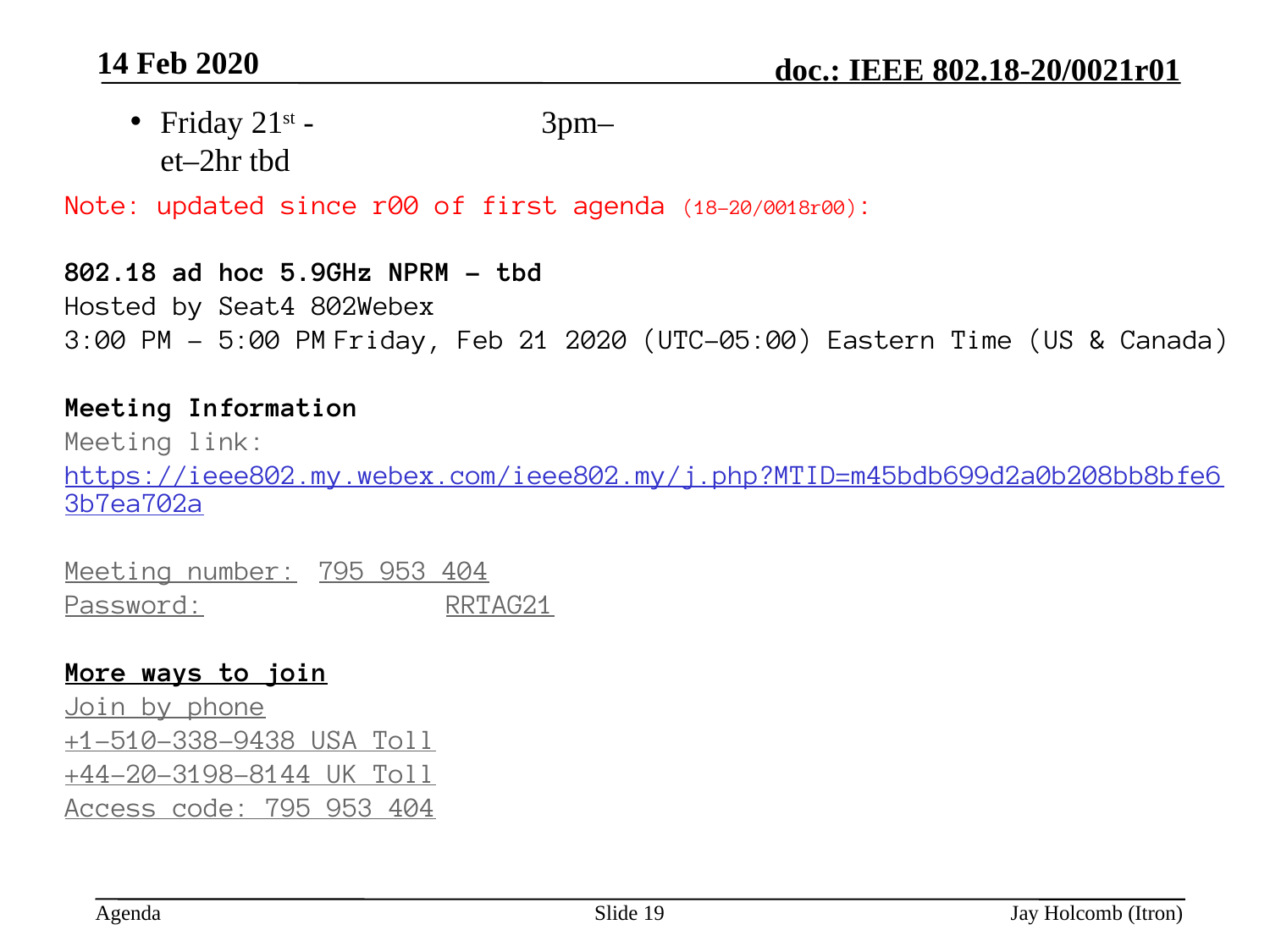

14 Feb 2020
Friday 21st - 		3pm–et–2hr tbd
Note: updated since r00 of first agenda (18-20/0018r00):

802.18 ad hoc 5.9GHz NPRM - tbd
Hosted by Seat4 802Webex
3:00 PM - 5:00 PM Friday, Feb 21 2020 (UTC-05:00) Eastern Time (US & Canada)

Meeting Information
Meeting link:
https://ieee802.my.webex.com/ieee802.my/j.php?MTID=m45bdb699d2a0b208bb8bfe63b7ea702a

Meeting number:	795 953 404
Password:		RRTAG21

More ways to join
Join by phone
+1-510-338-9438 USA Toll
+44-20-3198-8144 UK Toll
Access code: 795 953 404
Slide 19
Jay Holcomb (Itron)